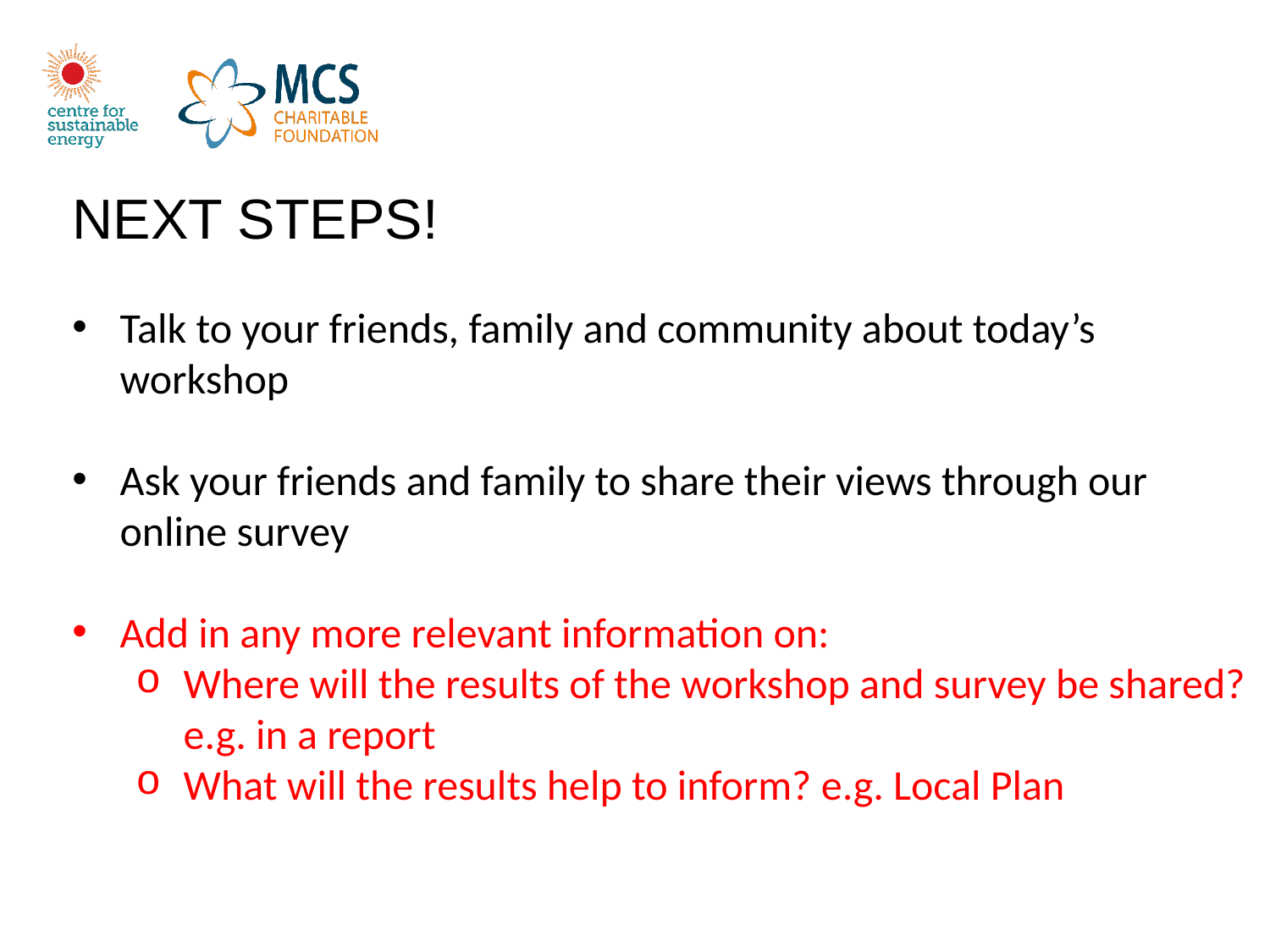

NEXT STEPS!

Talk to your friends, family and community about today’s workshop

Ask your friends and family to share their views through our online survey

Add in any more relevant information on:
Where will the results of the workshop and survey be shared? e.g. in a report
What will the results help to inform? e.g. Local Plan